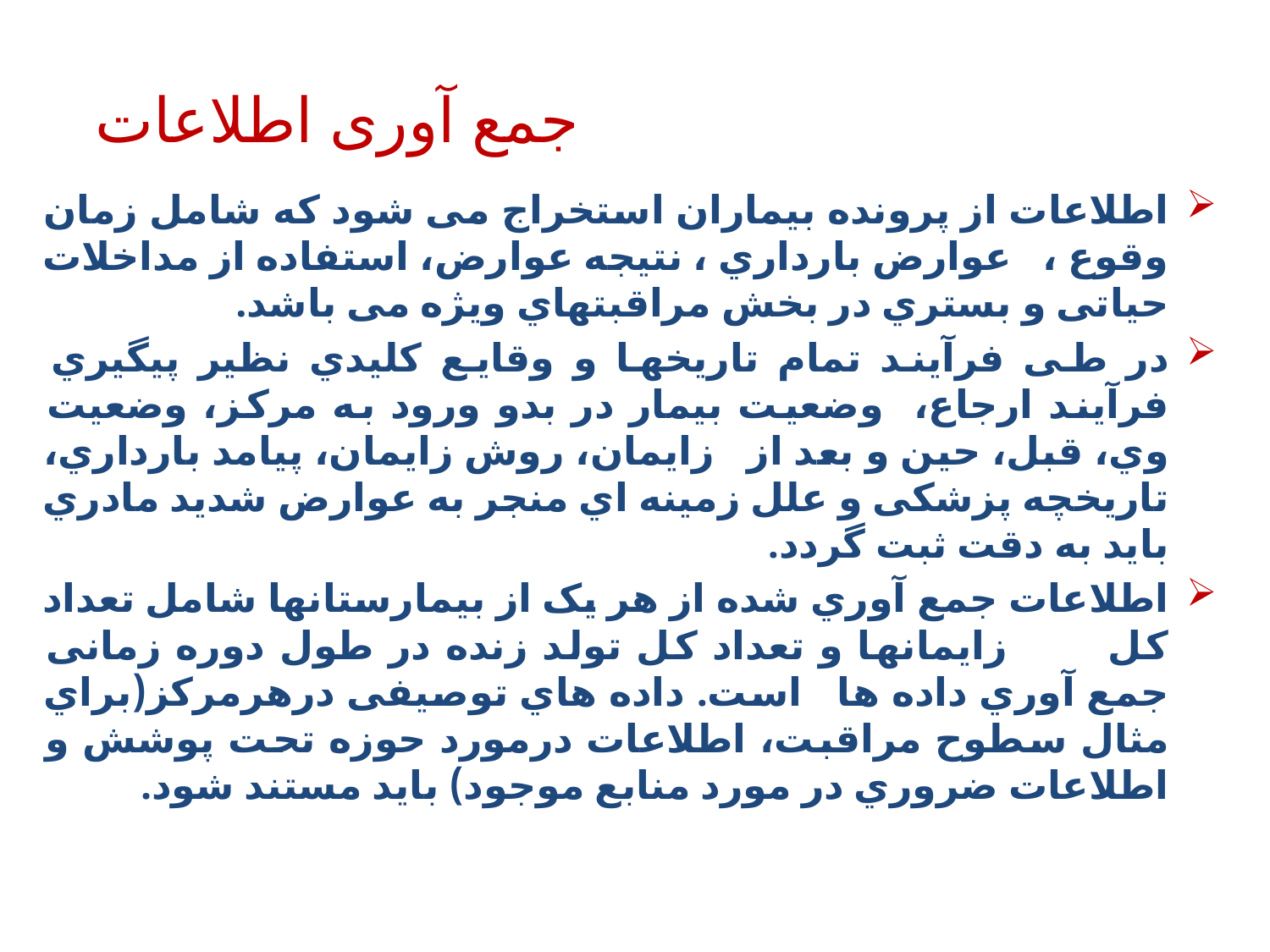

# جمع آوری اطلاعات
اطلاعات از پرونده بیماران استخراج می شود که شامل زمان وقوع ،   عوارض بارداري ، نتیجه عوارض، استفاده از مداخلات حیاتی و بستري در بخش مراقبتهاي ویژه می باشد.
در طی فرآیند تمام تاریخها و وقایع کلیدي نظیر پیگیري فرآیند ارجاع،  وضعیت بیمار در بدو ورود به مرکز، وضعیت وي، قبل، حین و بعد از   زایمان، روش زایمان، پیامد بارداري، تاریخچه پزشکی و علل زمینه اي منجر به عوارض شدید مادري باید به دقت ثبت گردد.
اطلاعات جمع آوري شده از هر یک از بیمارستانها شامل تعداد کل       زایمانها و تعداد کل تولد زنده در طول دوره زمانی جمع آوري داده ها   است. داده هاي توصیفی درهرمرکز(براي مثال سطوح مراقبت، اطلاعات درمورد حوزه تحت پوشش و اطلاعات ضروري در مورد منابع موجود) باید مستند شود.